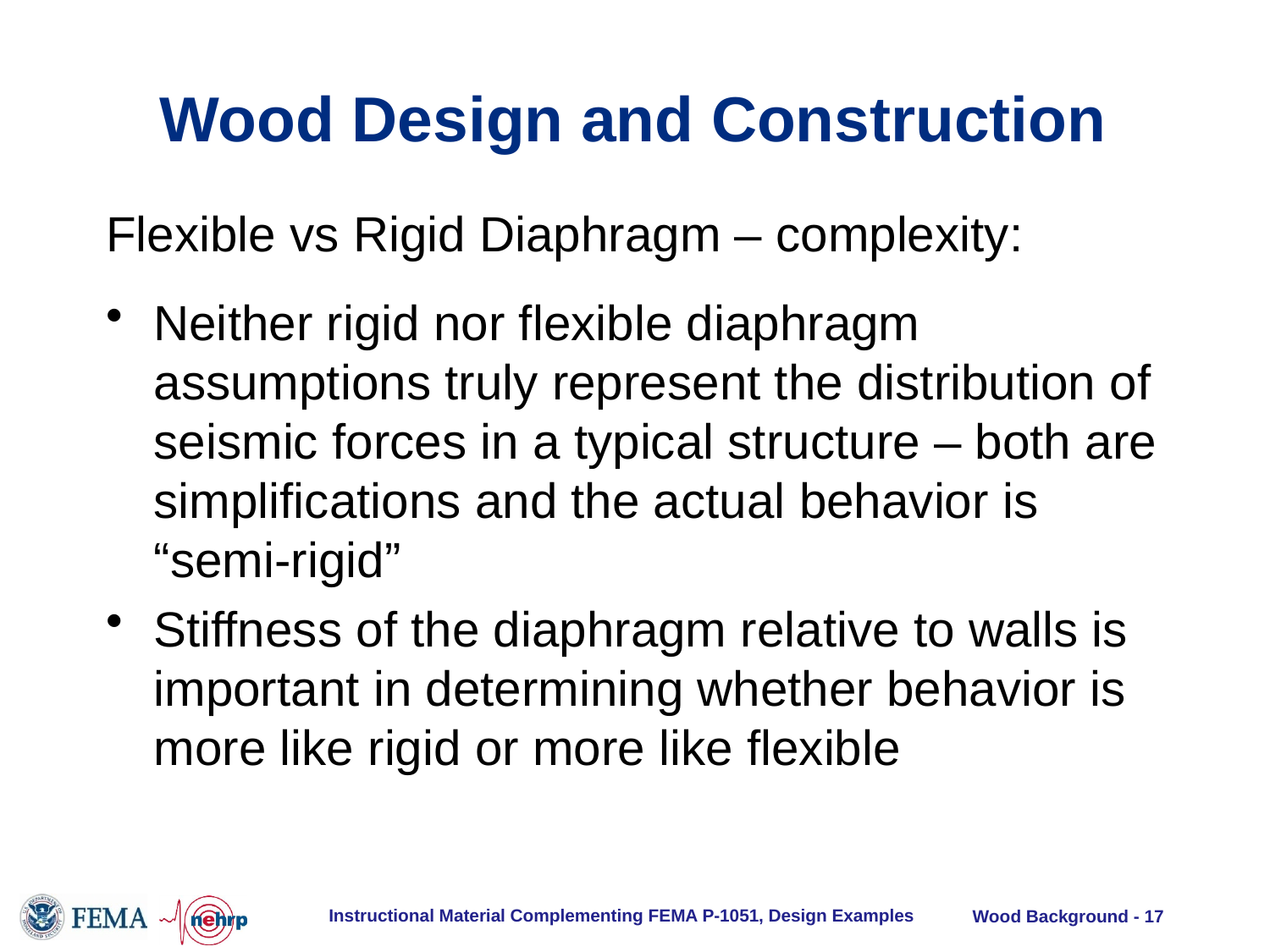

# Wood Design and Construction
Flexible vs Rigid Diaphragm – complexity:

Neither rigid nor flexible diaphragm assumptions truly represent the distribution of seismic forces in a typical structure – both are simplifications and the actual behavior is “semi-rigid”
Stiffness of the diaphragm relative to walls is important in determining whether behavior is more like rigid or more like flexible